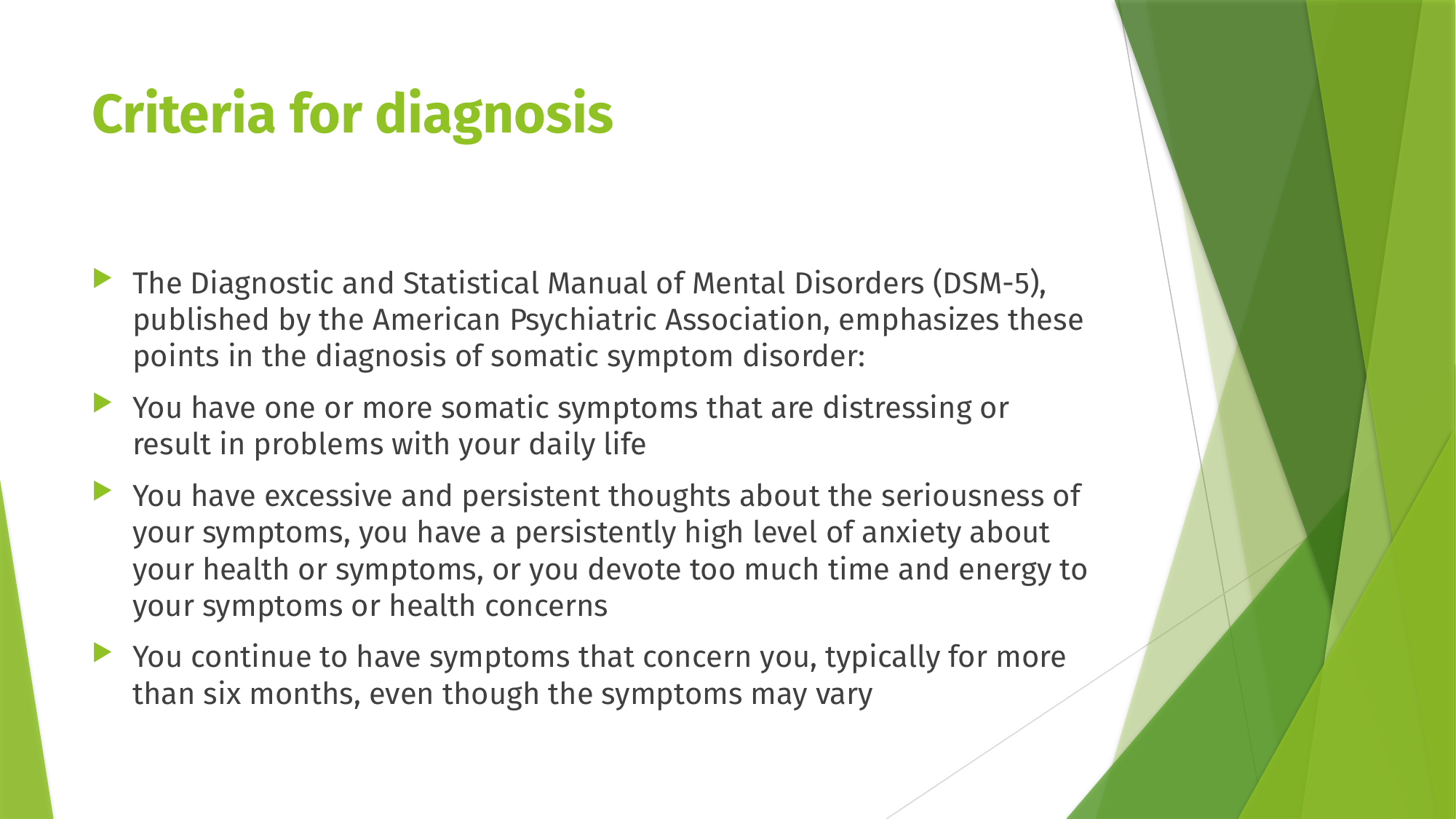

# Criteria for diagnosis
The Diagnostic and Statistical Manual of Mental Disorders (DSM-5), published by the American Psychiatric Association, emphasizes these points in the diagnosis of somatic symptom disorder:
You have one or more somatic symptoms that are distressing or result in problems with your daily life
You have excessive and persistent thoughts about the seriousness of your symptoms, you have a persistently high level of anxiety about your health or symptoms, or you devote too much time and energy to your symptoms or health concerns
You continue to have symptoms that concern you, typically for more than six months, even though the symptoms may vary